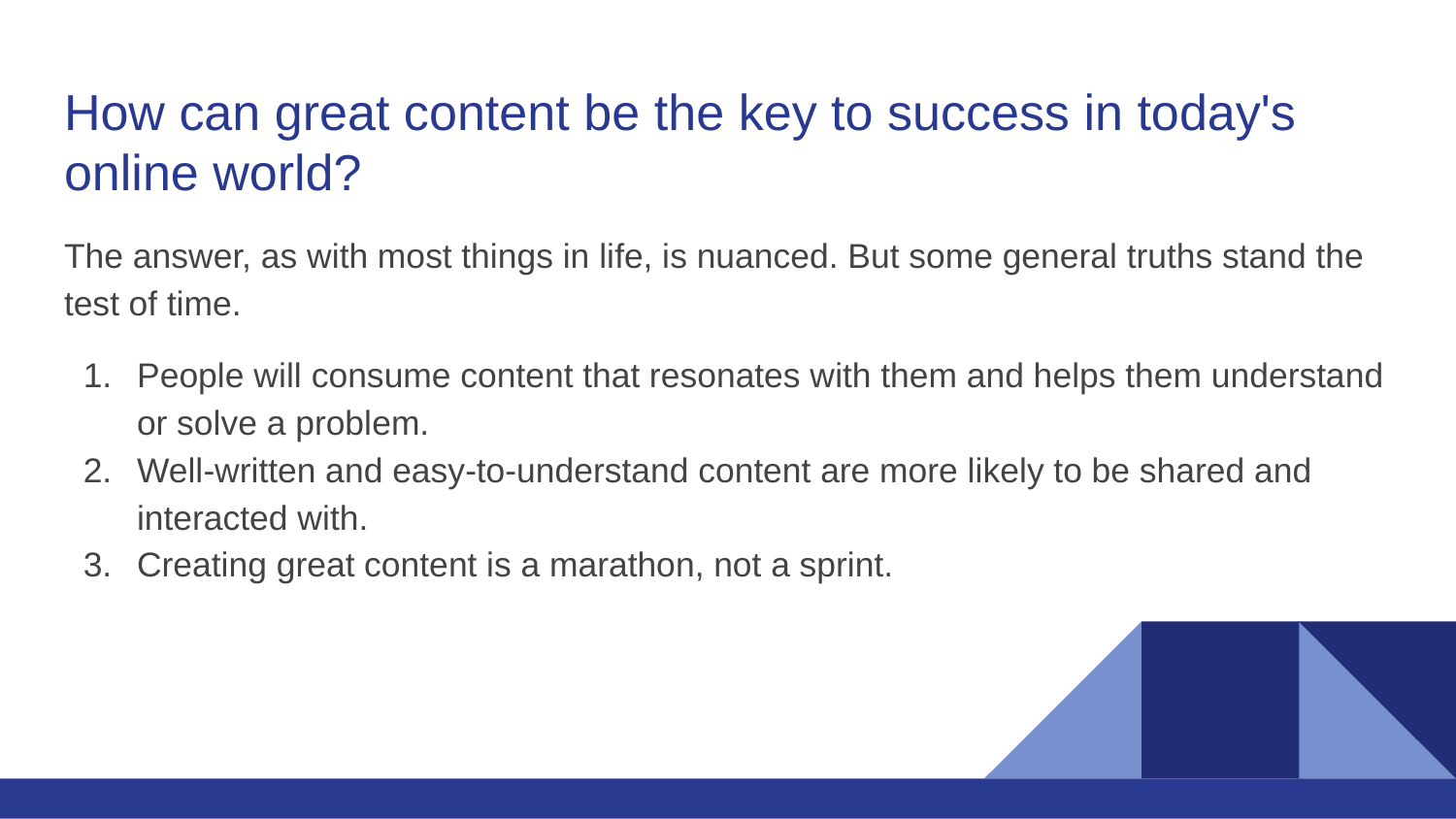

# How can great content be the key to success in today's online world?
The answer, as with most things in life, is nuanced. But some general truths stand the test of time.
People will consume content that resonates with them and helps them understand or solve a problem.
Well-written and easy-to-understand content are more likely to be shared and interacted with.
Creating great content is a marathon, not a sprint.